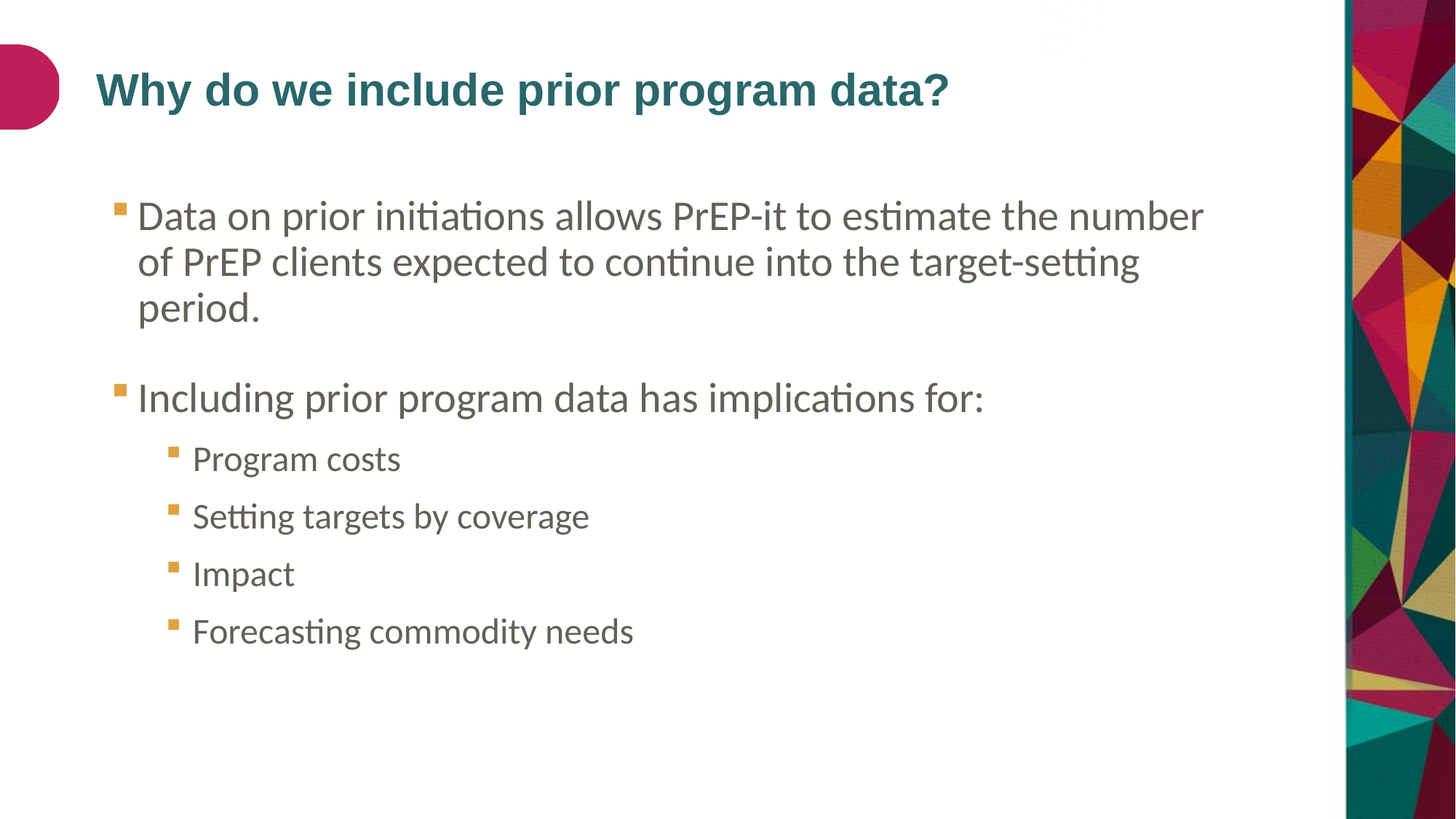

# Why do we include prior program data?
Data on prior initiations allows PrEP-it to estimate the number of PrEP clients expected to continue into the target-setting period.

Including prior program data has implications for:
Program costs
Setting targets by coverage
Impact
Forecasting commodity needs